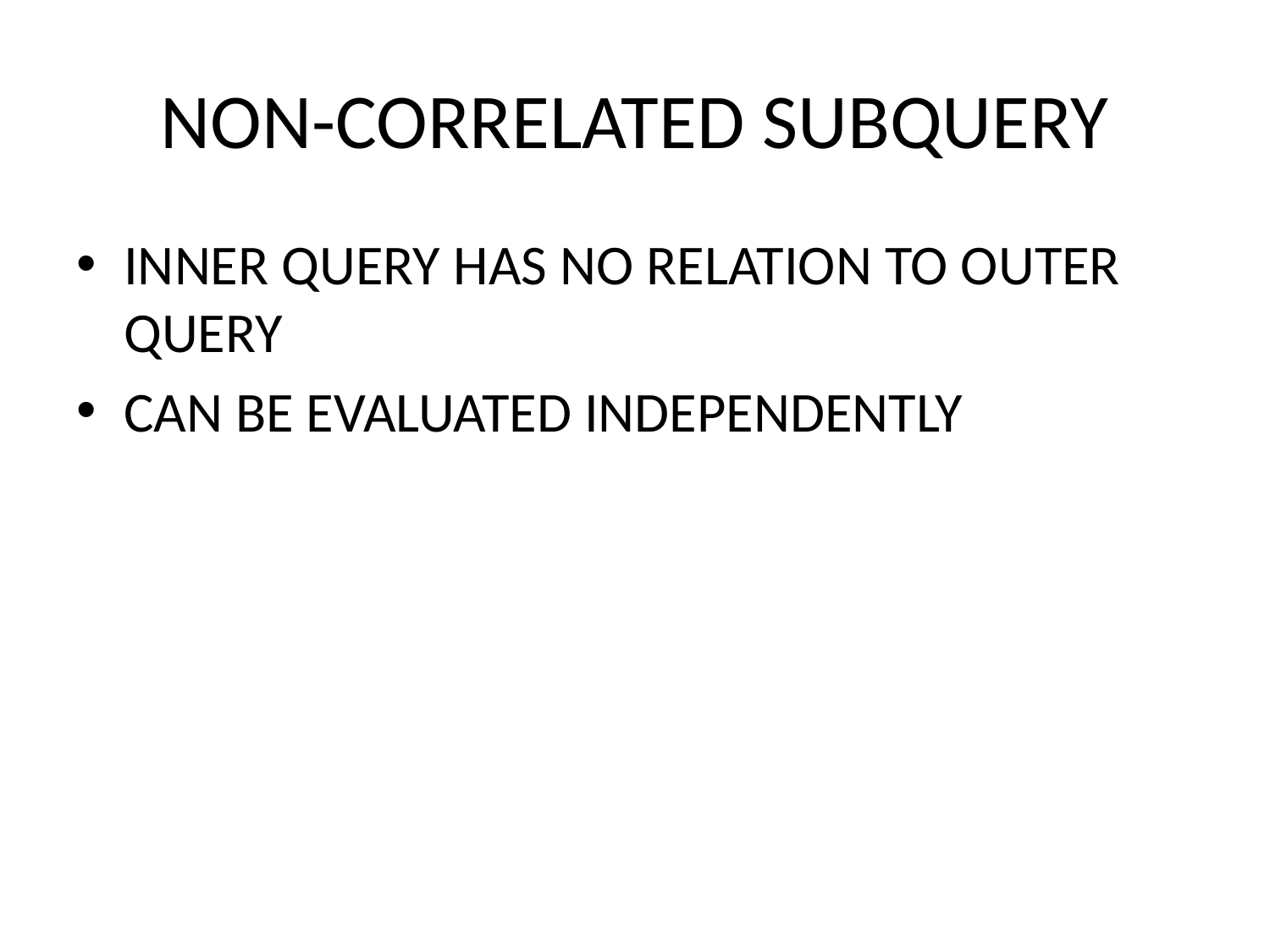

# NON-CORRELATED SUBQUERY
INNER QUERY HAS NO RELATION TO OUTER QUERY
CAN BE EVALUATED INDEPENDENTLY